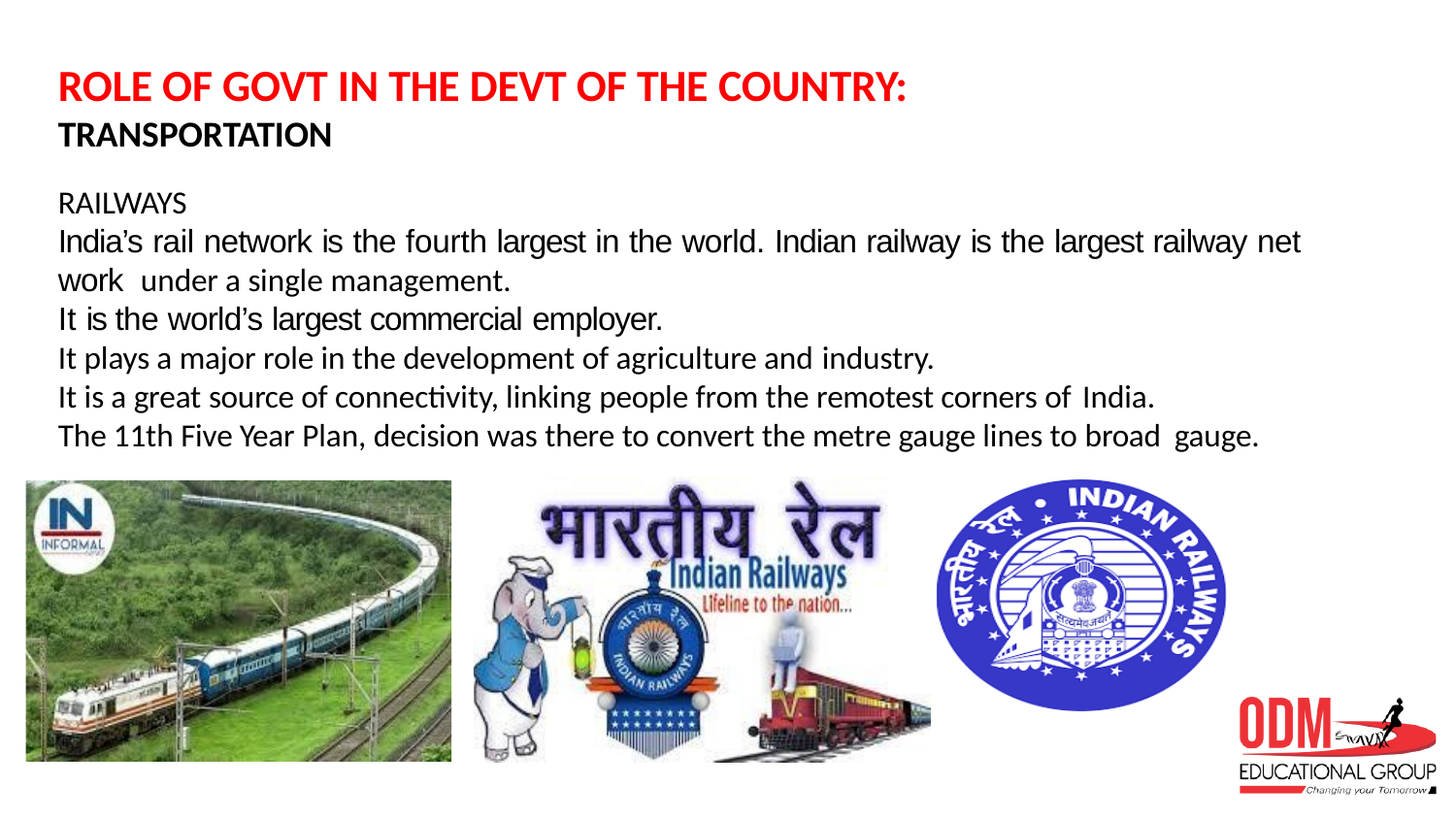

# ROLE OF GOVT IN THE DEVT OF THE COUNTRY:
TRANSPORTATION
RAILWAYS
India’s rail network is the fourth largest in the world. Indian railway is the largest railway net work  under a single management.
It is the world’s largest commercial employer.
It plays a major role in the development of agriculture and industry.
It is a great source of connectivity, linking people from the remotest corners of India.
The 11th Five Year Plan, decision was there to convert the metre gauge lines to broad gauge.